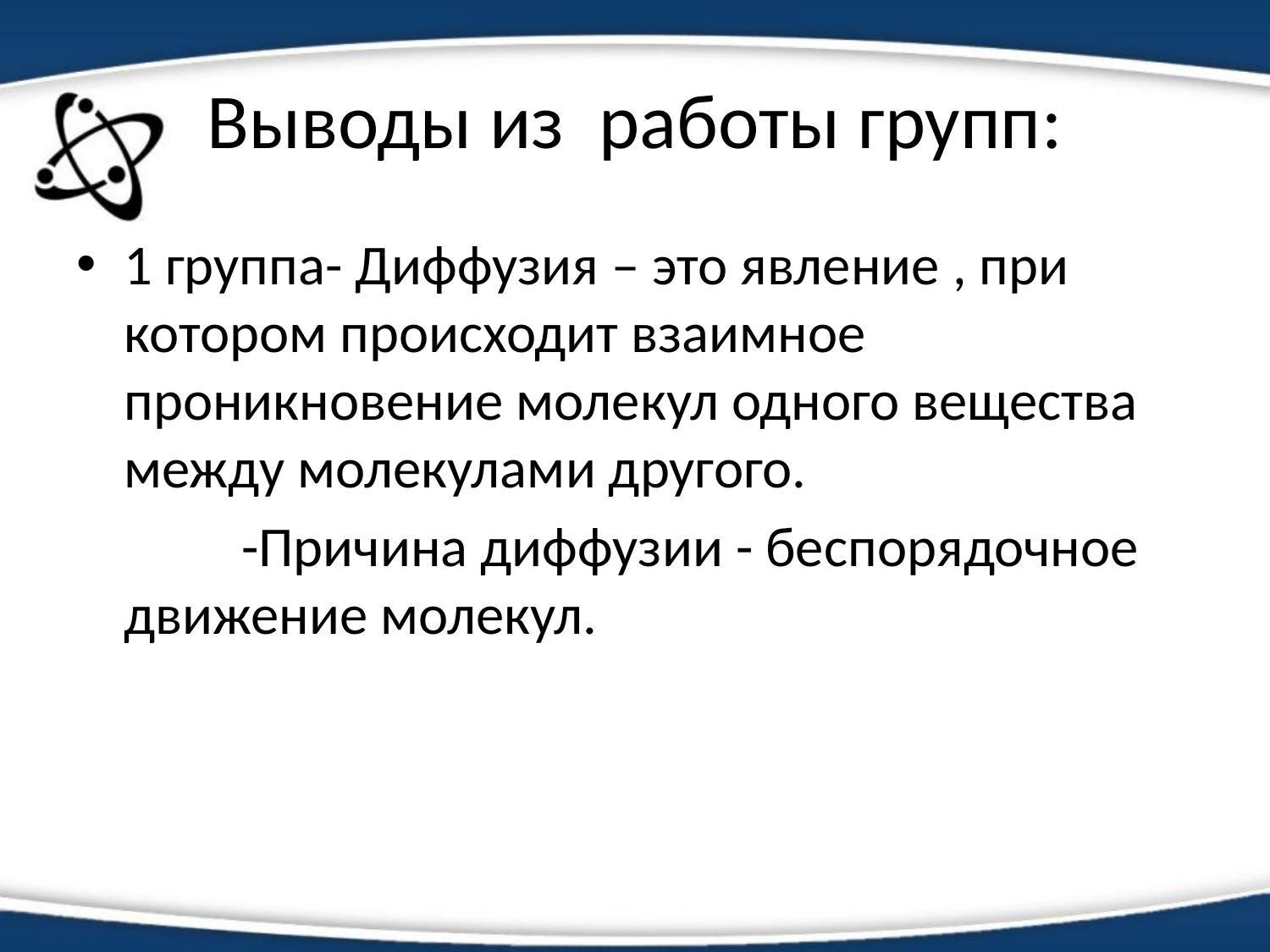

# Выводы из  работы групп:
1 группа- Диффузия – это явление , при котором происходит взаимное проникновение молекул одного вещества между молекулами другого.
             -Причина диффузии - беспорядочное движение молекул.